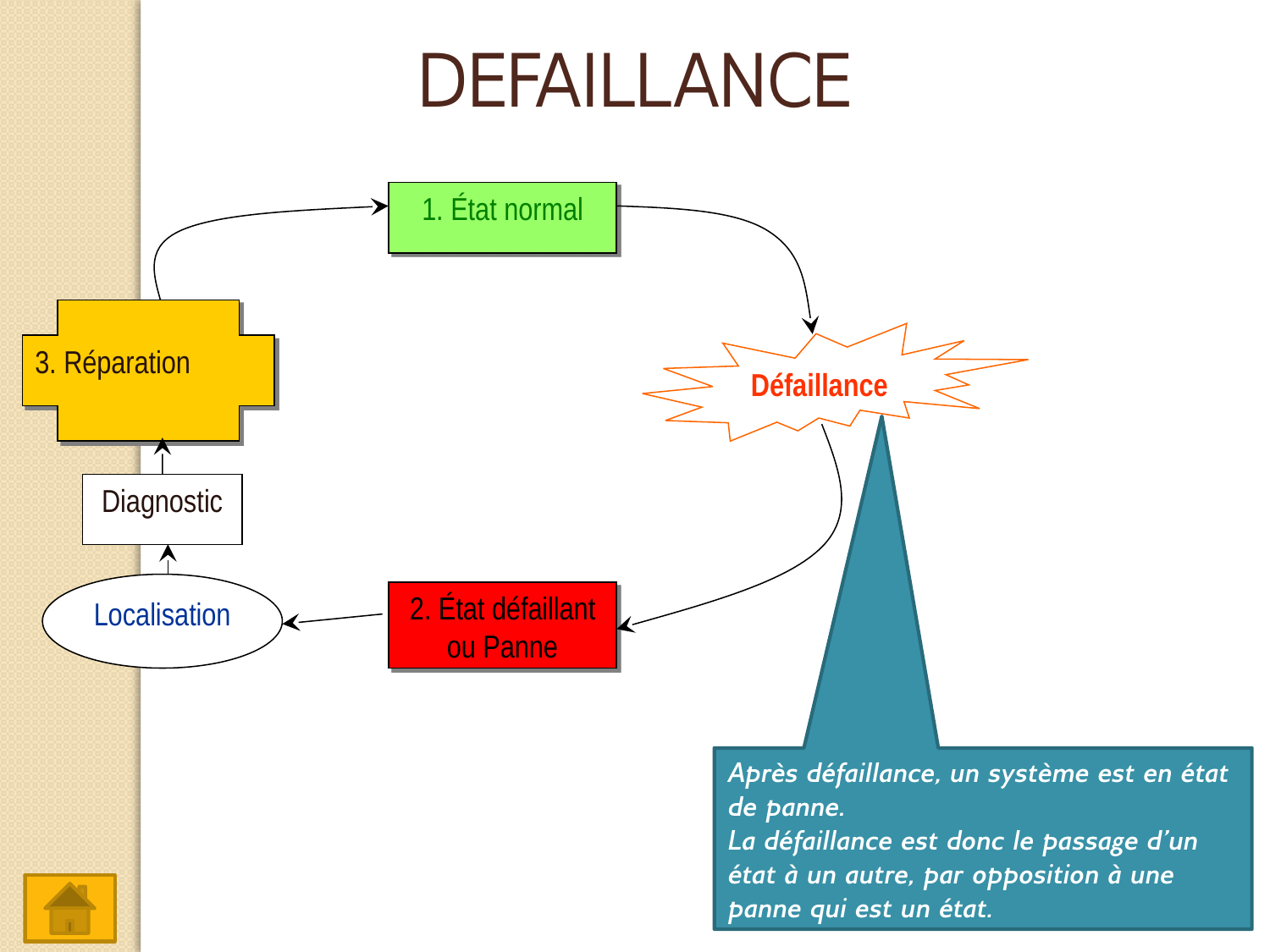

DEFAILLANCE
1. État normal

3. Réparation
Défaillance

Diagnostic

Localisation
2. État défaillant ou Panne

Après défaillance, un système est en état de panne.
La défaillance est donc le passage d’un état à un autre, par opposition à une panne qui est un état.